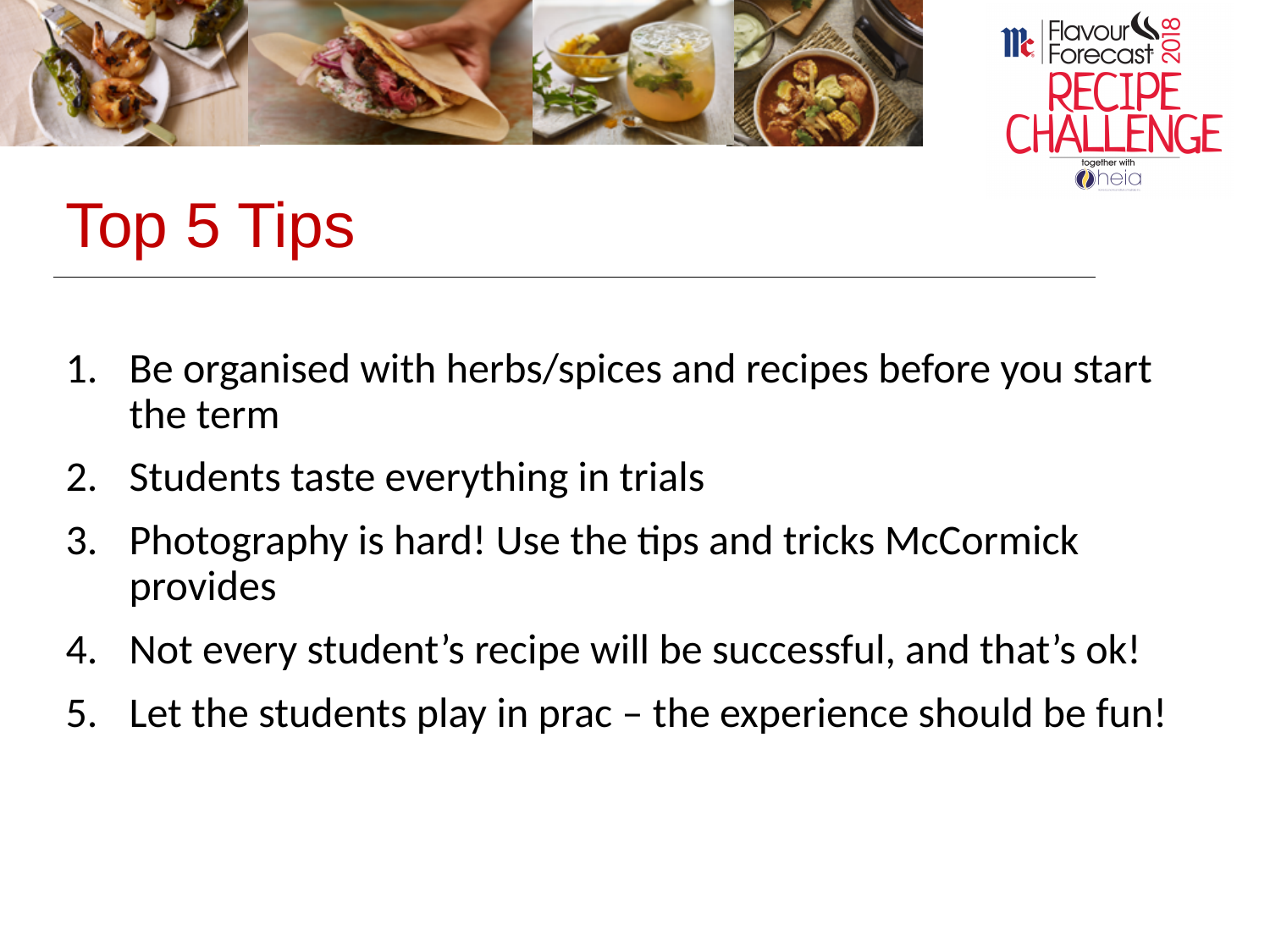

# Top 5 Tips
Be organised with herbs/spices and recipes before you start the term
Students taste everything in trials
Photography is hard! Use the tips and tricks McCormick provides
Not every student’s recipe will be successful, and that’s ok!
Let the students play in prac – the experience should be fun!